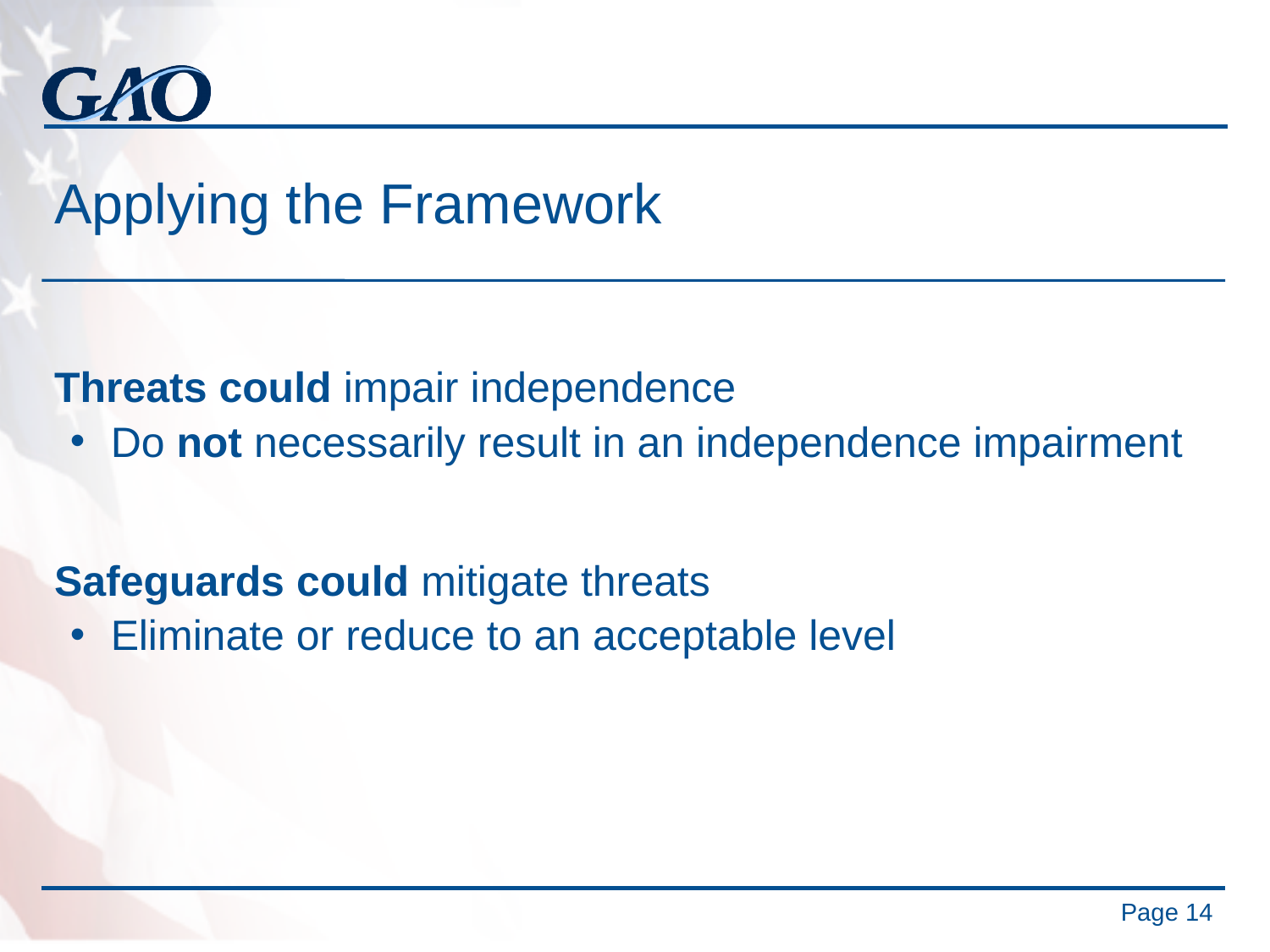

# Applying the Framework

Threats could impair independence
Do not necessarily result in an independence impairment

Safeguards could mitigate threats
Eliminate or reduce to an acceptable level
14